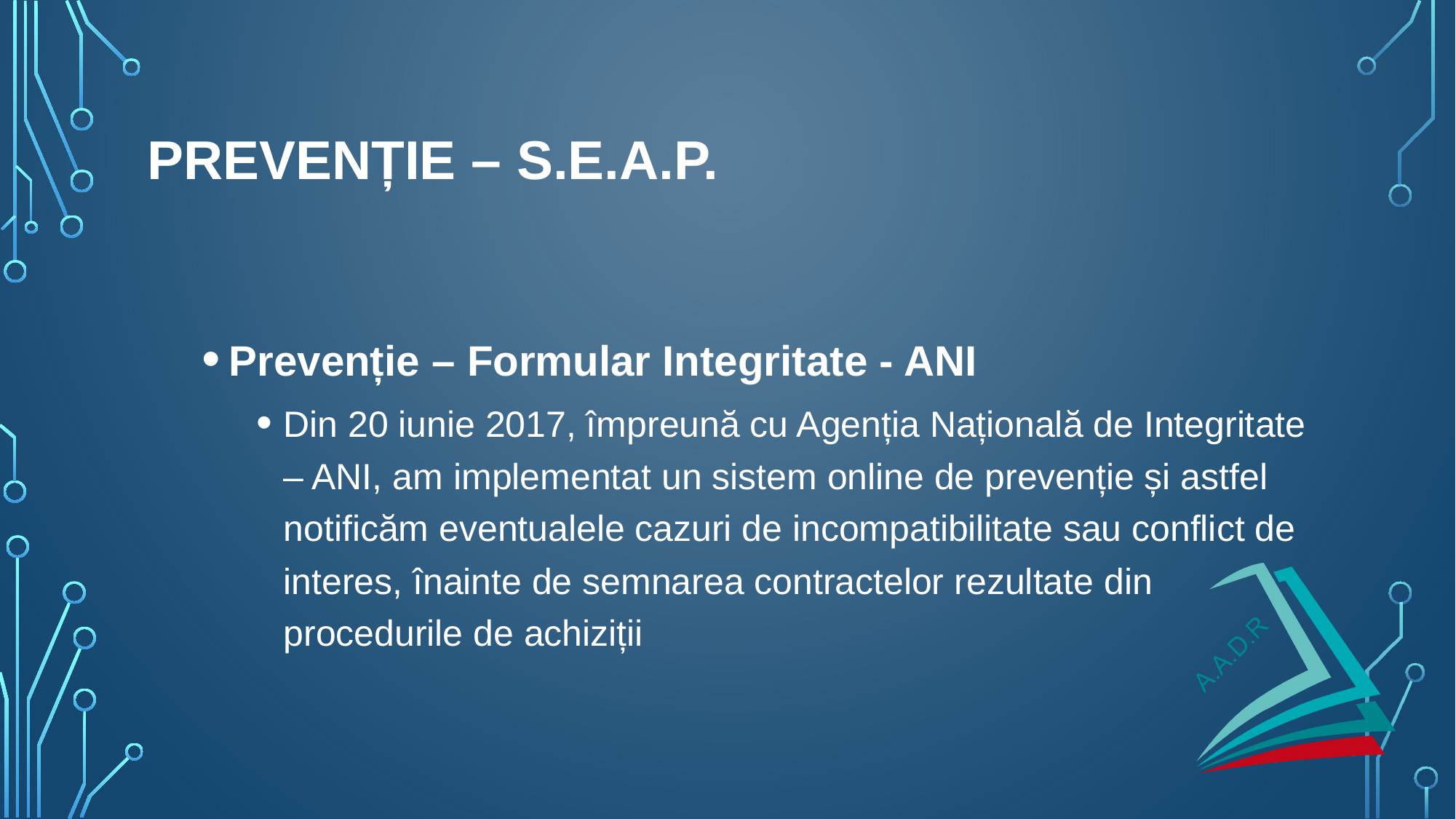

# Prevenție – s.e.a.p.
Prevenție – Formular Integritate - ANI
Din 20 iunie 2017, împreună cu Agenția Națională de Integritate – ANI, am implementat un sistem online de prevenție și astfel notificăm eventualele cazuri de incompatibilitate sau conflict de interes, înainte de semnarea contractelor rezultate din procedurile de achiziții